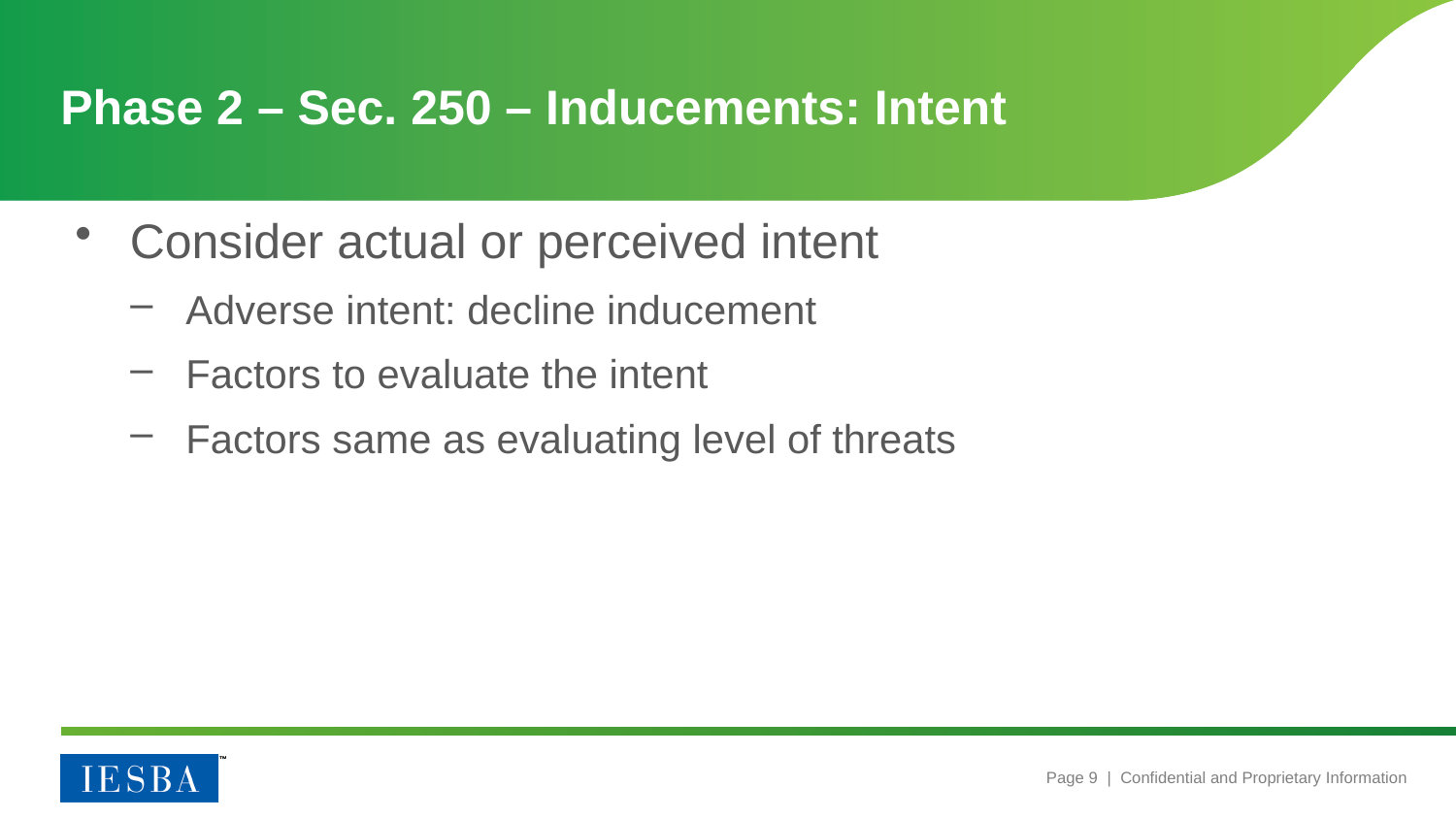

# Phase 2 – Sec. 250 – Inducements: Intent
Consider actual or perceived intent
Adverse intent: decline inducement
Factors to evaluate the intent
Factors same as evaluating level of threats